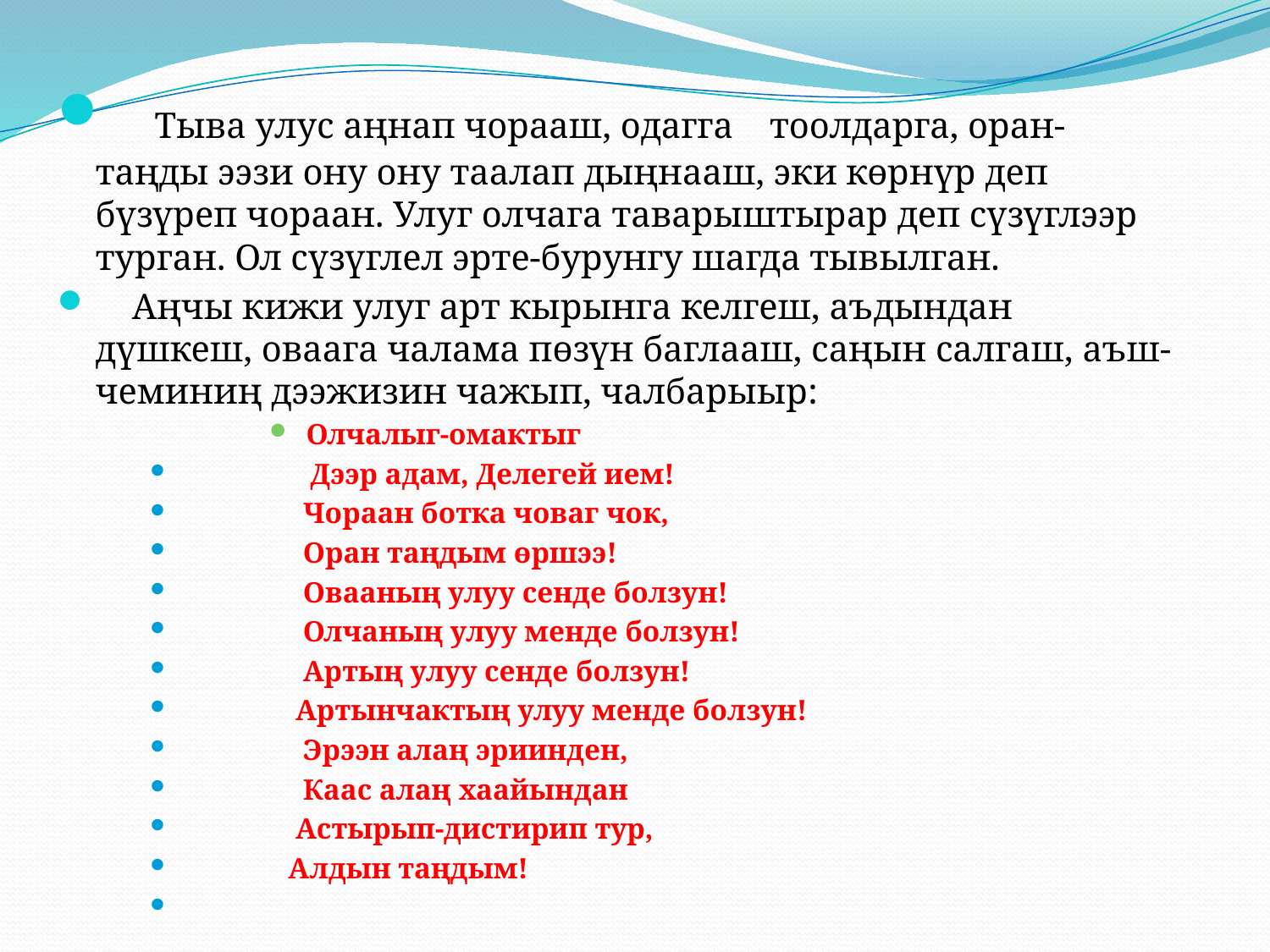

Тыва улус аңнап чорааш, одагга    тоолдарга, оран-таңды ээзи ону ону таалап дыңнааш, эки көрнүр деп бүзүреп чораан. Улуг олчага таварыштырар деп сүзүглээр турган. Ол сүзүглел эрте-бурунгу шагда тывылган.
    Аңчы кижи улуг арт кырынга келгеш, аъдындан дүшкеш, оваага чалама пөзүн баглааш, саңын салгаш, аъш-чеминиң дээжизин чажып, чалбарыыр:
 Олчалыг-омактыг
                 Дээр адам, Делегей ием!
                Чораан ботка човаг чок,
                Оран таңдым өршээ!
                Овааның улуу сенде болзун!
                Олчаның улуу менде болзун!
                Артың улуу сенде болзун!
               Артынчактың улуу менде болзун!
                Эрээн алаң эриинден,
                Каас алаң хаайындан
               Астырып-дистирип тур,
              Алдын таңдым!